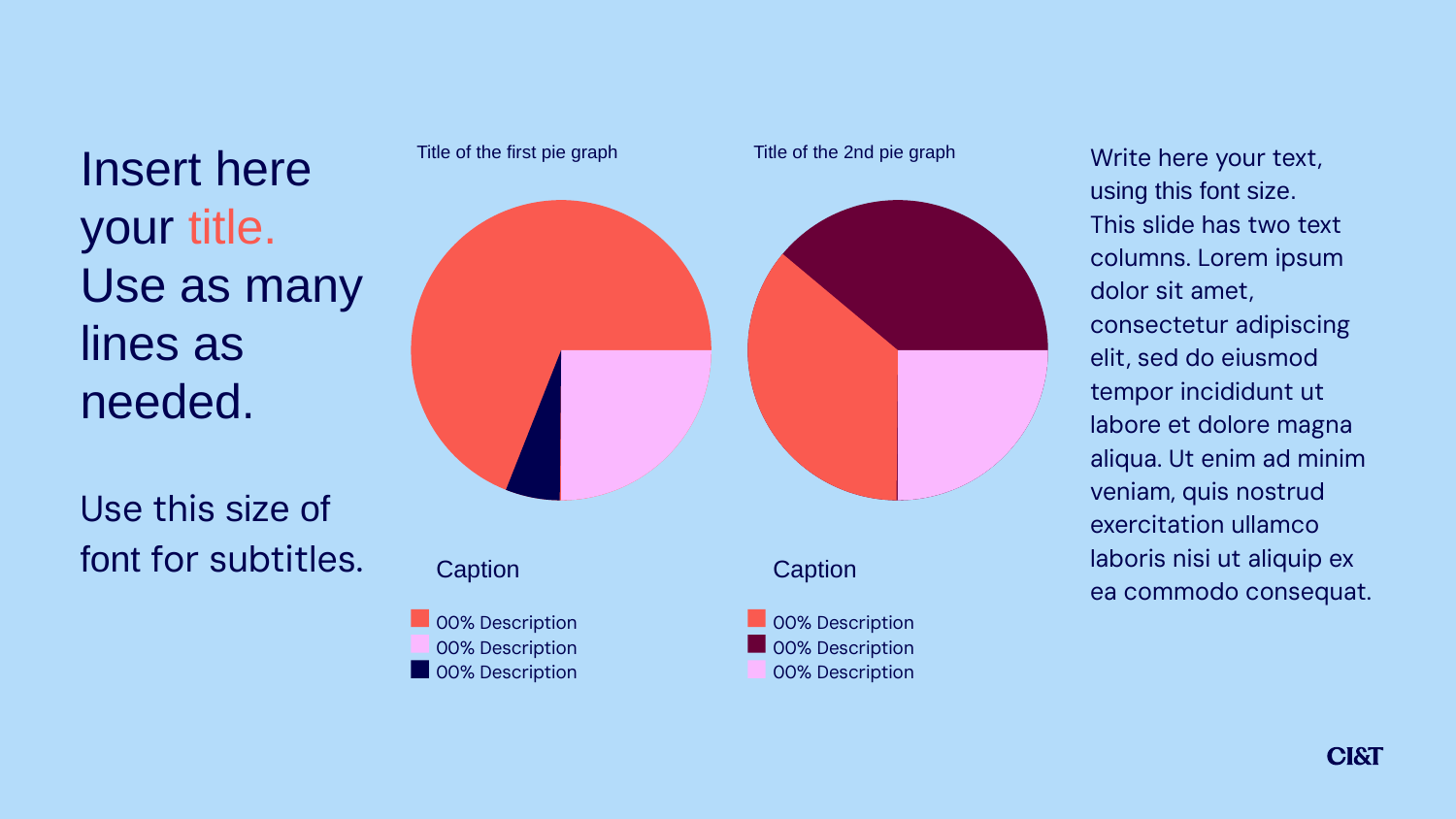

Insert here your title. Use as many lines as needed.

Use this size of font for subtitles.
Title of the first pie graph
Title of the 2nd pie graph
Write here your text, using this font size.
This slide has two text columns. Lorem ipsum dolor sit amet, consectetur adipiscing elit, sed do eiusmod tempor incididunt ut labore et dolore magna aliqua. Ut enim ad minim veniam, quis nostrud exercitation ullamco laboris nisi ut aliquip ex ea commodo consequat.

Caption
00% Description
00% Description
00% Description
Caption
00% Description
00% Description
00% Description